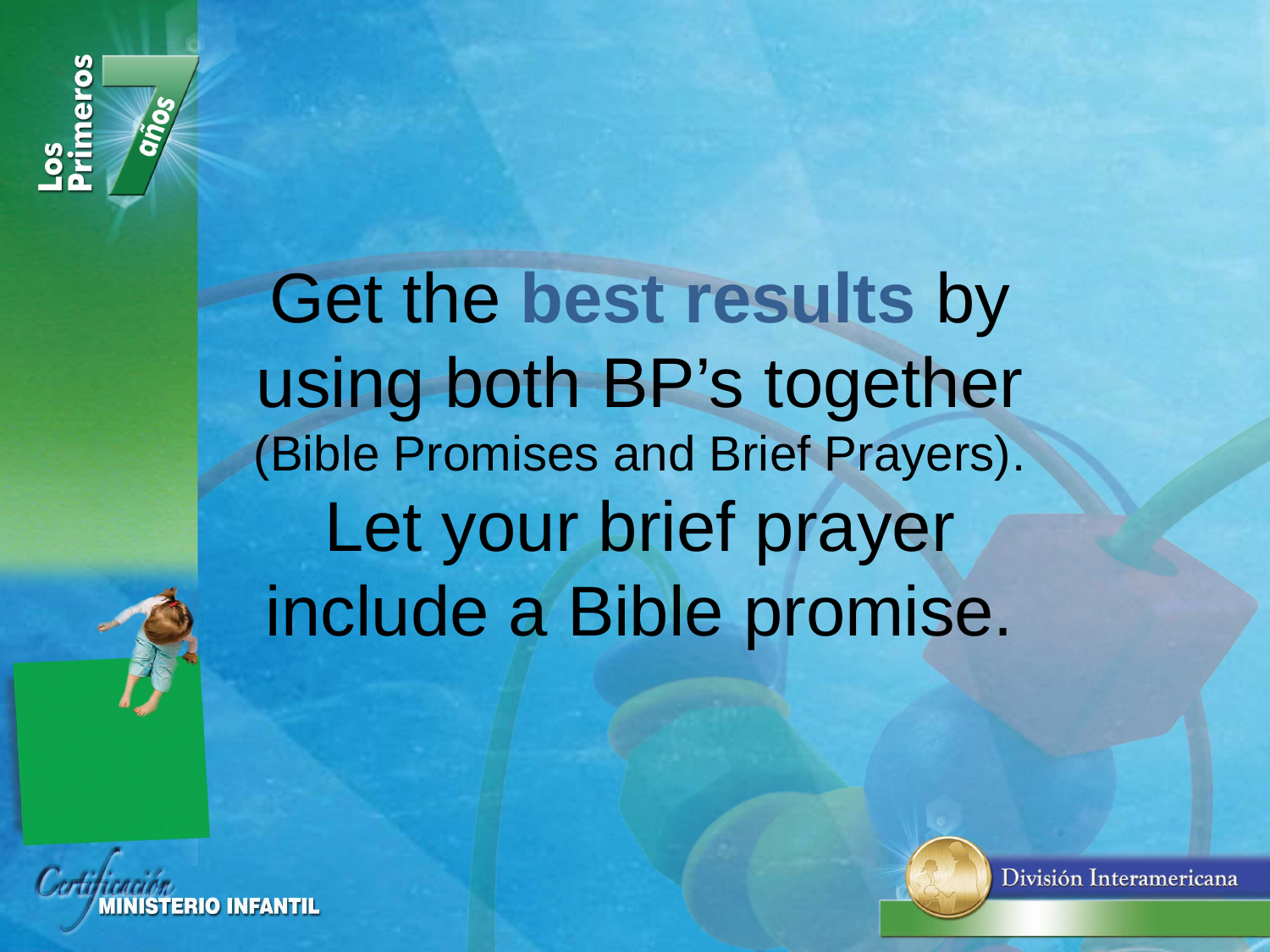

Get the best results by using both BP’s together (Bible Promises and Brief Prayers). Let your brief prayer include a Bible promise.